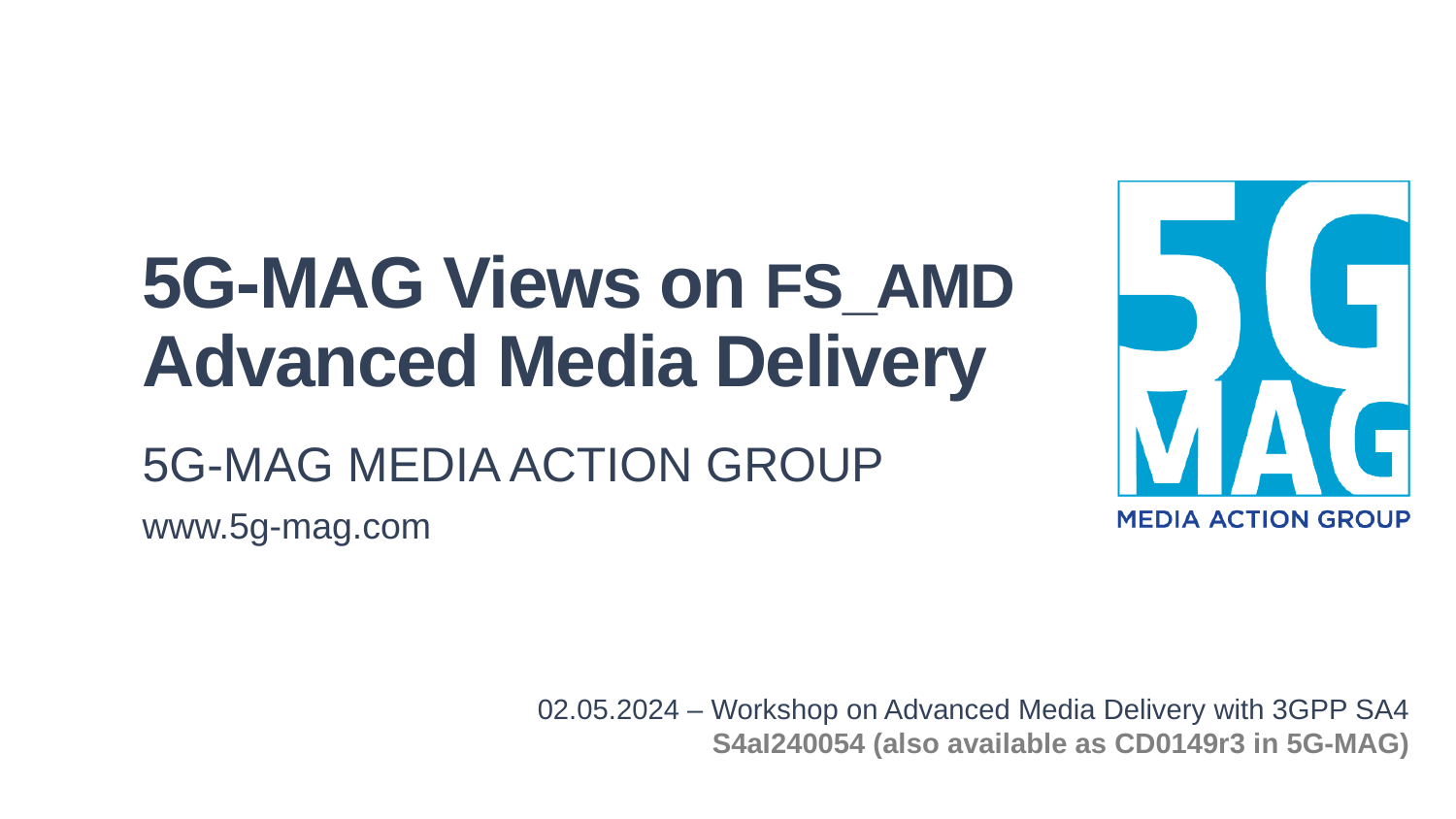

# 5G-MAG Views on FS_AMD Advanced Media Delivery
5G-MAG MEDIA ACTION GROUP
www.5g-mag.com
02.05.2024 – Workshop on Advanced Media Delivery with 3GPP SA4
S4aI240054 (also available as CD0149r3 in 5G-MAG)